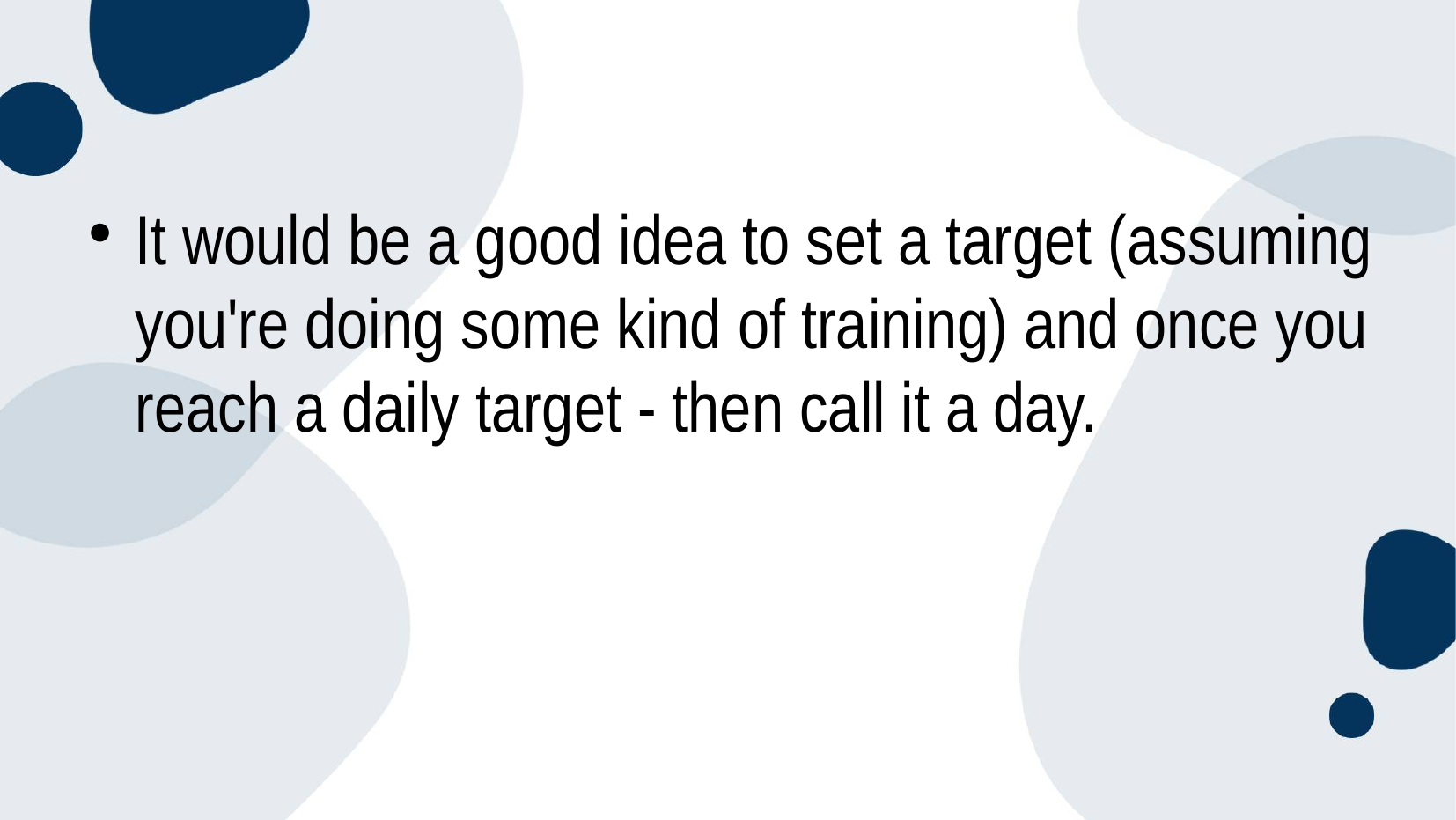

#
It would be a good idea to set a target (assuming you're doing some kind of training) and once you reach a daily target - then call it a day.